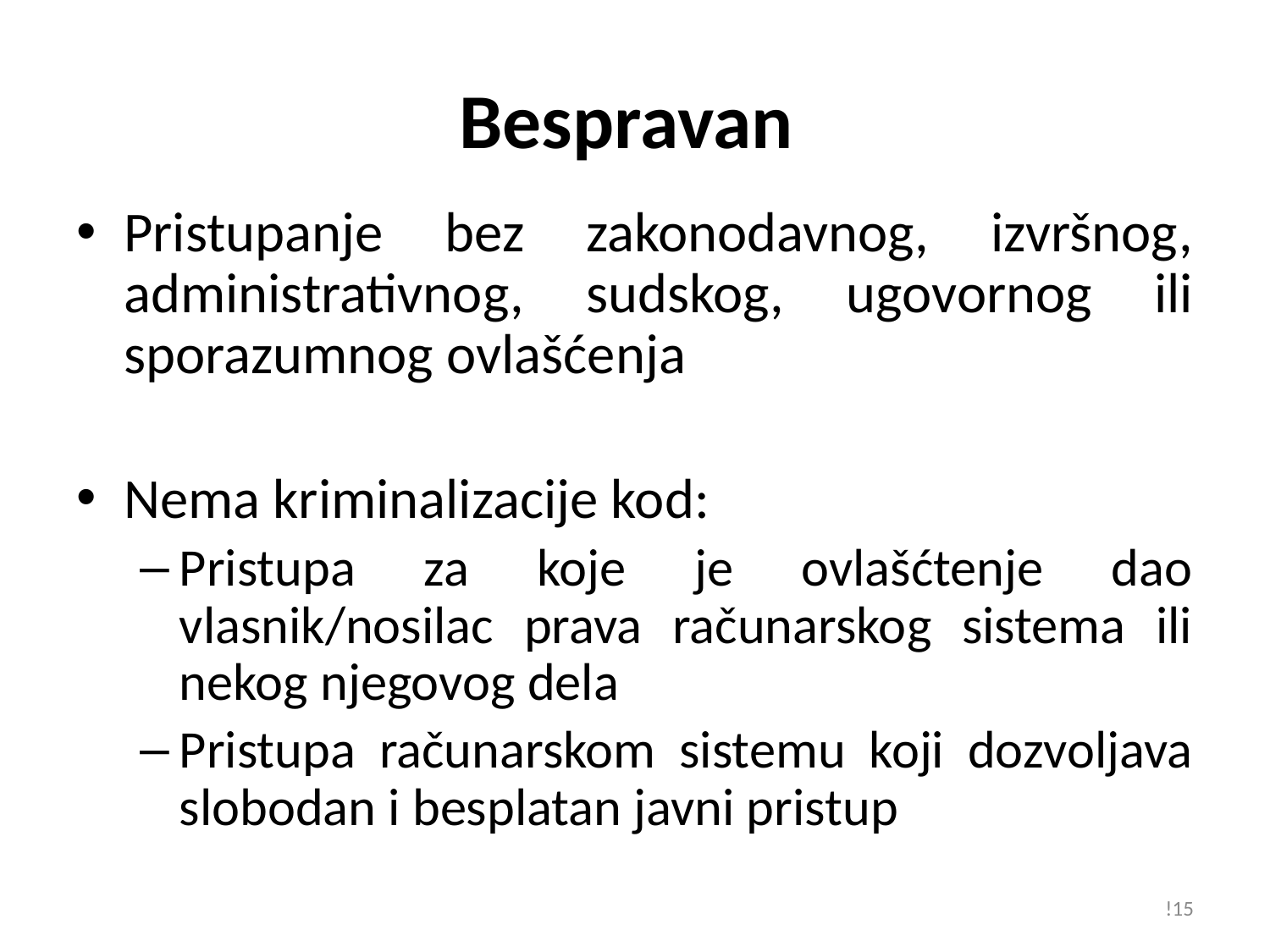

# Bespravan
Pristupanje bez zakonodavnog, izvršnog, administrativnog, sudskog, ugovornog ili sporazumnog ovlašćenja

Nema kriminalizacije kod:
Pristupa za koje je ovlašćtenje dao vlasnik/nosilac prava računarskog sistema ili nekog njegovog dela
Pristupa računarskom sistemu koji dozvoljava slobodan i besplatan javni pristup

!15